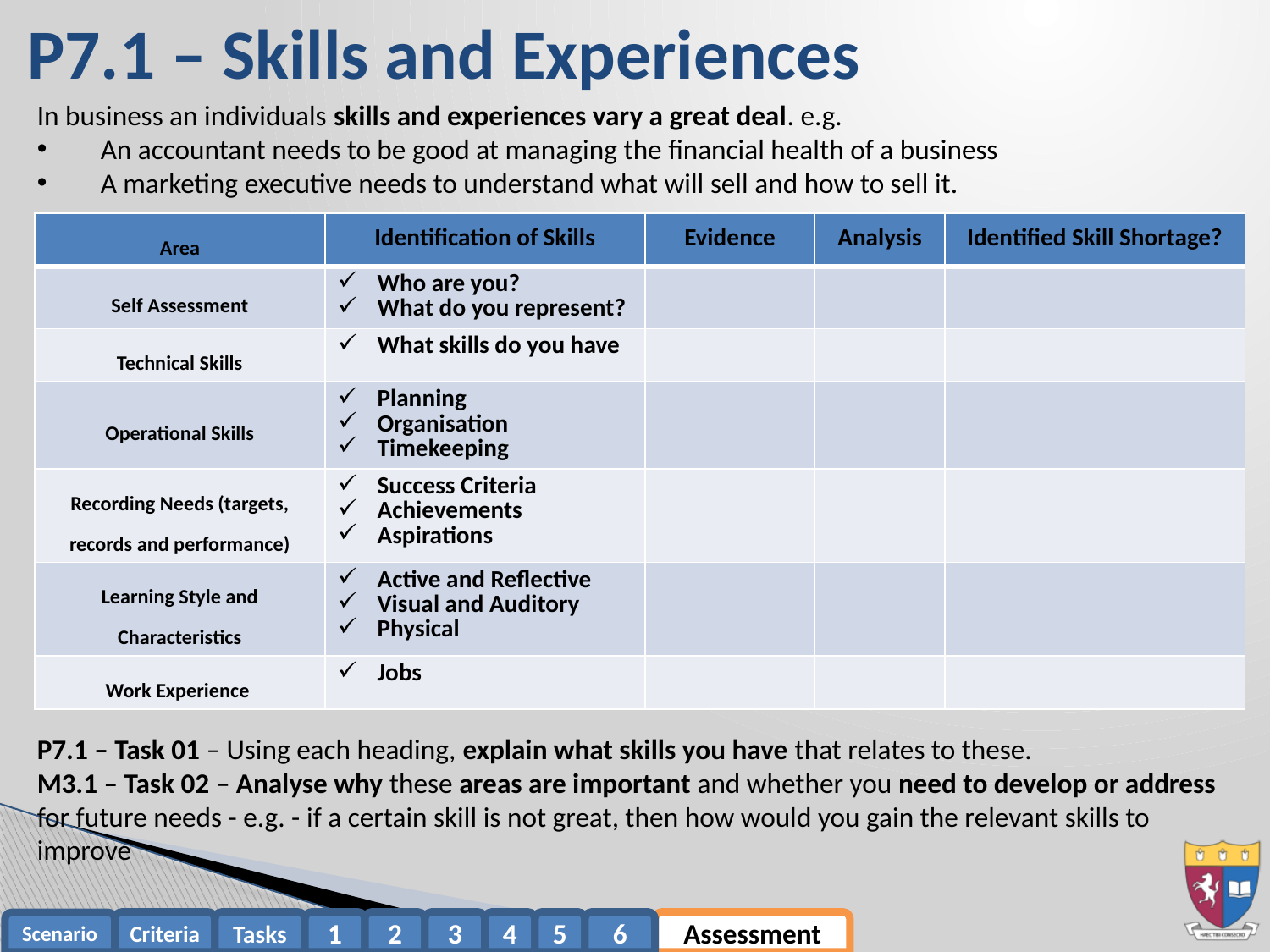

# P7.1 – Skills and Experiences
In business an individuals skills and experiences vary a great deal. e.g.
An accountant needs to be good at managing the financial health of a business
A marketing executive needs to understand what will sell and how to sell it.

P7.1 – Task 01 – Using each heading, explain what skills you have that relates to these.
M3.1 – Task 02 – Analyse why these areas are important and whether you need to develop or address for future needs - e.g. - if a certain skill is not great, then how would you gain the relevant skills to improve
| Area | Identification of Skills | Evidence | Analysis | Identified Skill Shortage? |
| --- | --- | --- | --- | --- |
| Self Assessment | Who are you? What do you represent? |  |  |  |
| Technical Skills | What skills do you have |  |  |  |
| Operational Skills | Planning Organisation Timekeeping |  |  |  |
| Recording Needs (targets, records and performance) | Success Criteria Achievements Aspirations |  |  |  |
| Learning Style and Characteristics | Active and Reflective Visual and Auditory Physical |  |  |  |
| Work Experience | Jobs |  |  |  |